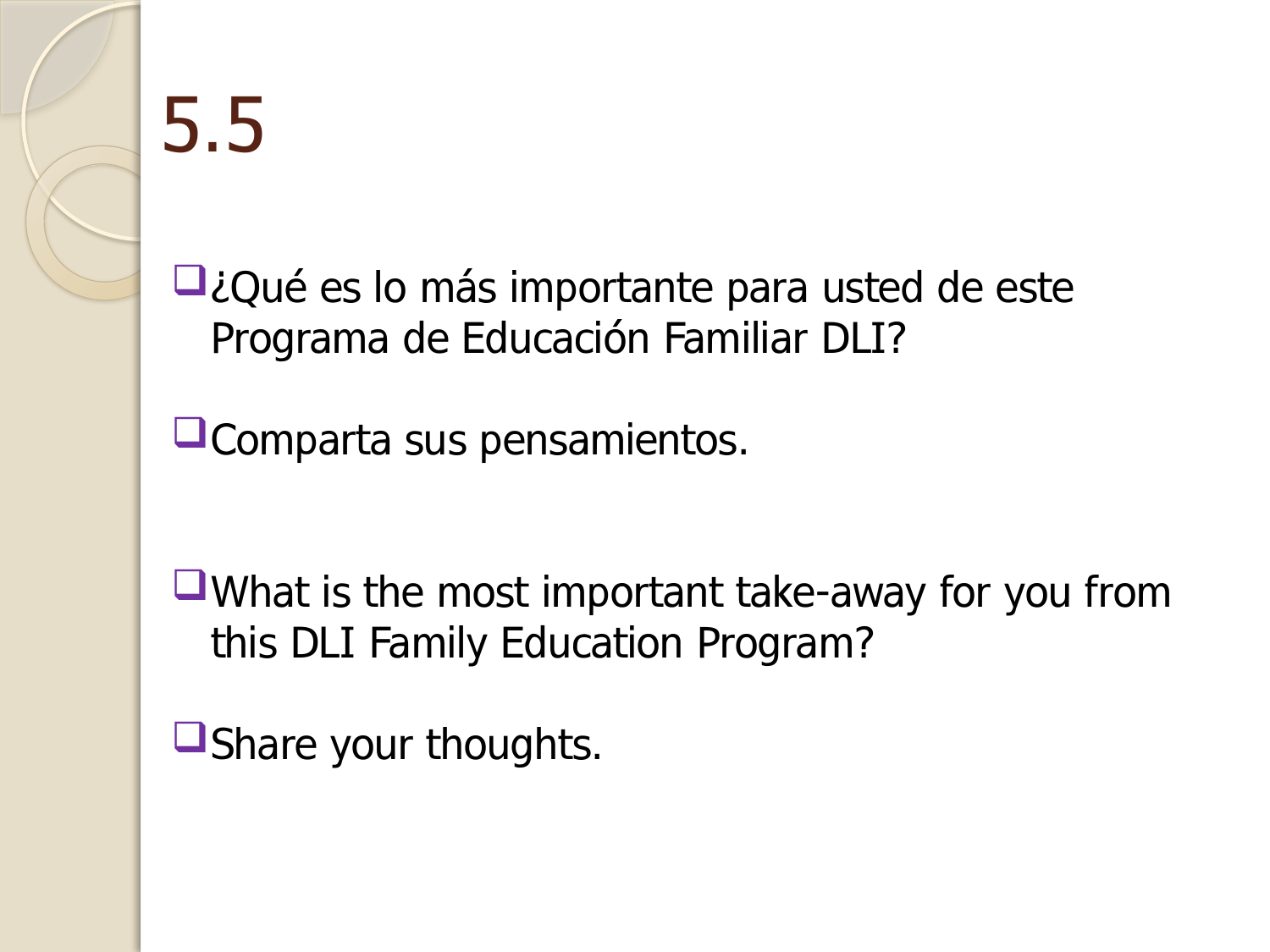

# 5.5
¿Qué es lo más importante para usted de este Programa de Educación Familiar DLI?
Comparta sus pensamientos.

What is the most important take-away for you from this DLI Family Education Program?
Share your thoughts.